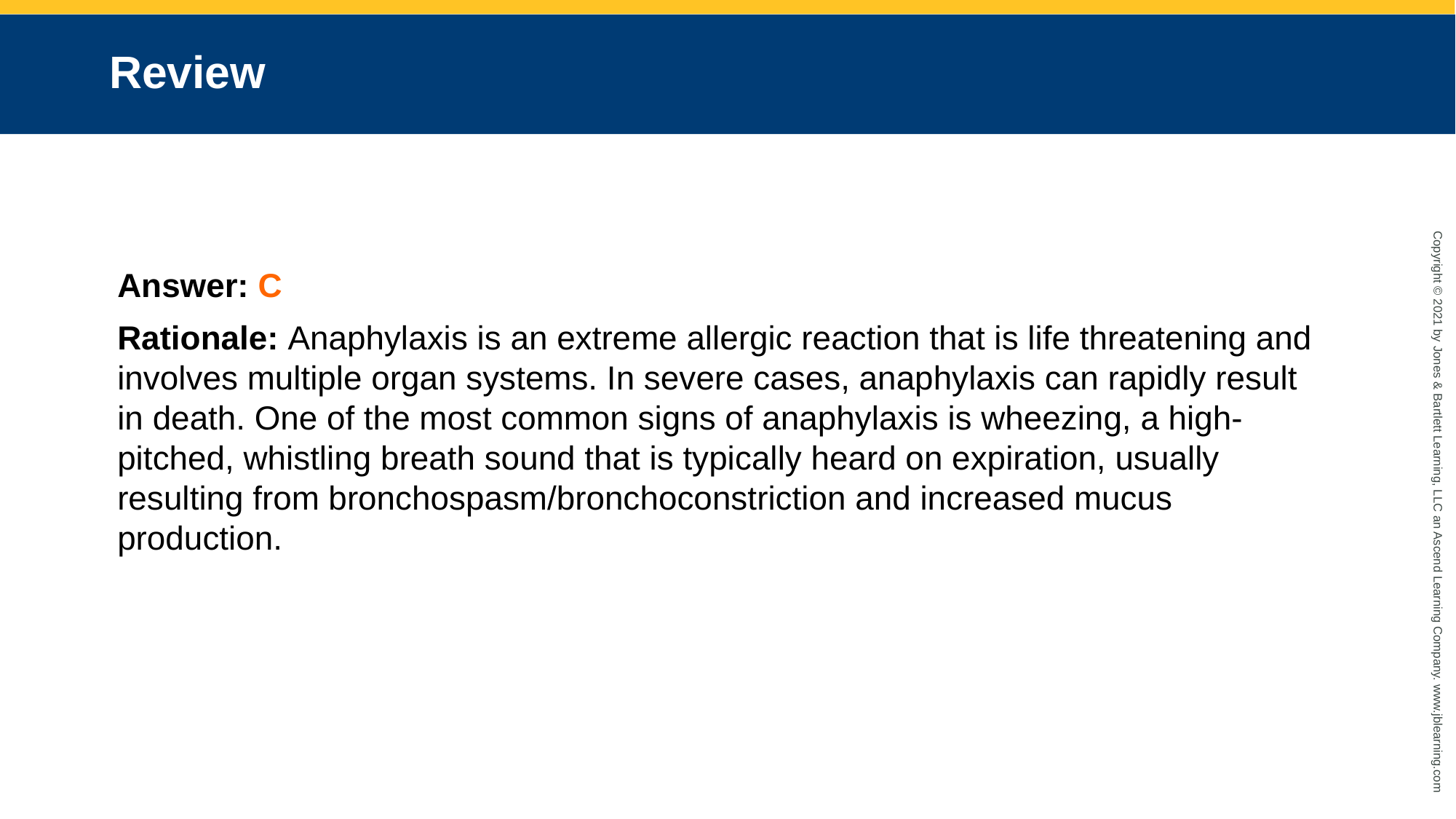

# Review
Answer: C
Rationale: Anaphylaxis is an extreme allergic reaction that is life threatening and involves multiple organ systems. In severe cases, anaphylaxis can rapidly result in death. One of the most common signs of anaphylaxis is wheezing, a high-pitched, whistling breath sound that is typically heard on expiration, usually resulting from bronchospasm/bronchoconstriction and increased mucus production.